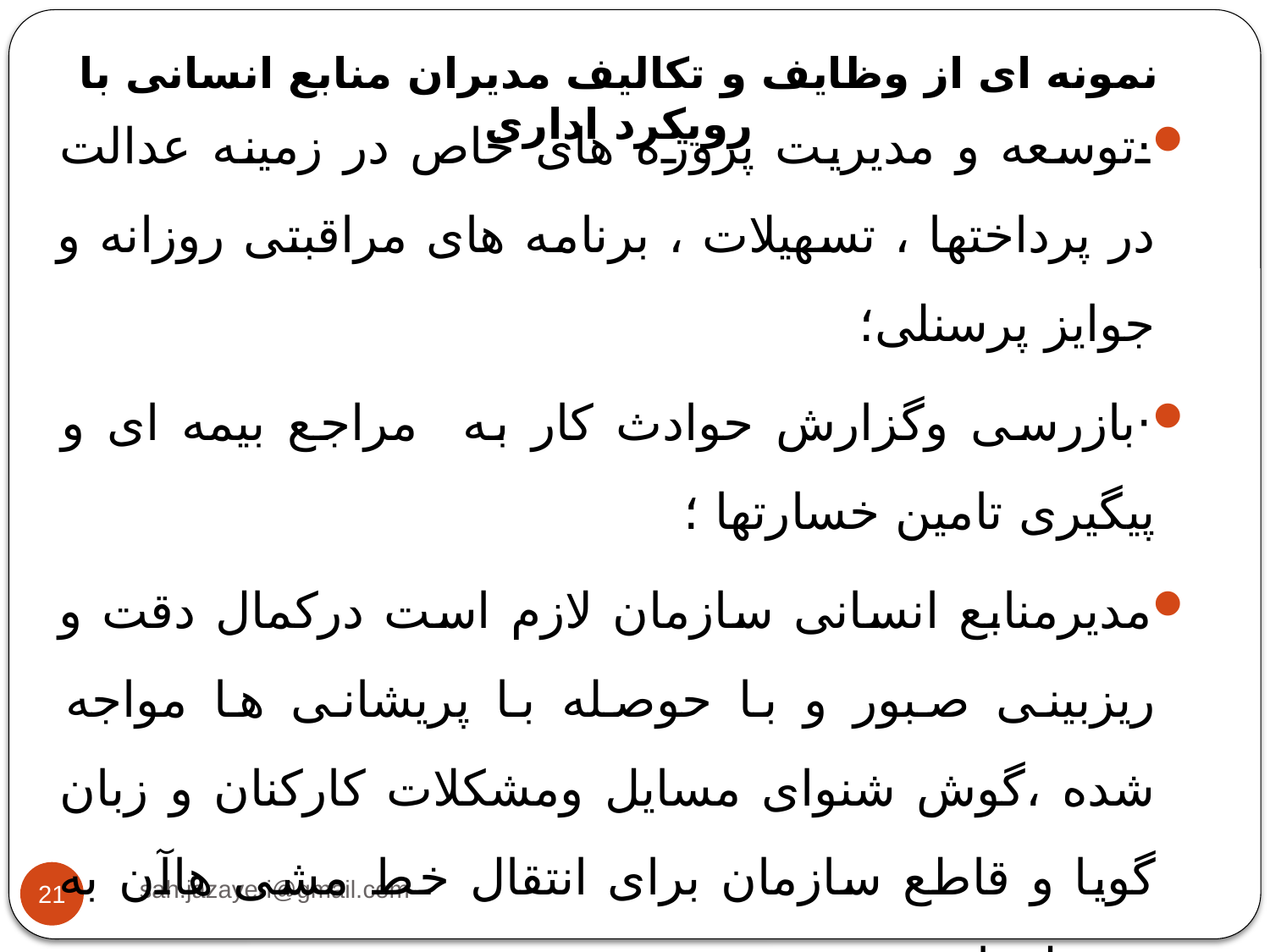

# نمونه ای از وظایف و تکالیف مدیران منابع انسانی با رویکرد اداری
·توسعه و مدیریت پروژه های خاص در زمینه عدالت در پرداختها ، تسهیلات ، برنامه های مراقبتی روزانه و جوایز پرسنلی؛
·بازرسی وگزارش حوادث کار به  مراجع بیمه ای و پیگیری تامین خسارتها ؛
مدیرمنابع انسانی سازمان لازم است درکمال دقت و ریزبینی صبور و با حوصله با پریشانی ها مواجه شده ،گوش شنوای مسایل ومشکلات کارکنان و زبان گویا و قاطع سازمان برای انتقال خط مشی هاآن به پرسنل باشد.
sah.jazayeri@gmail.com
21